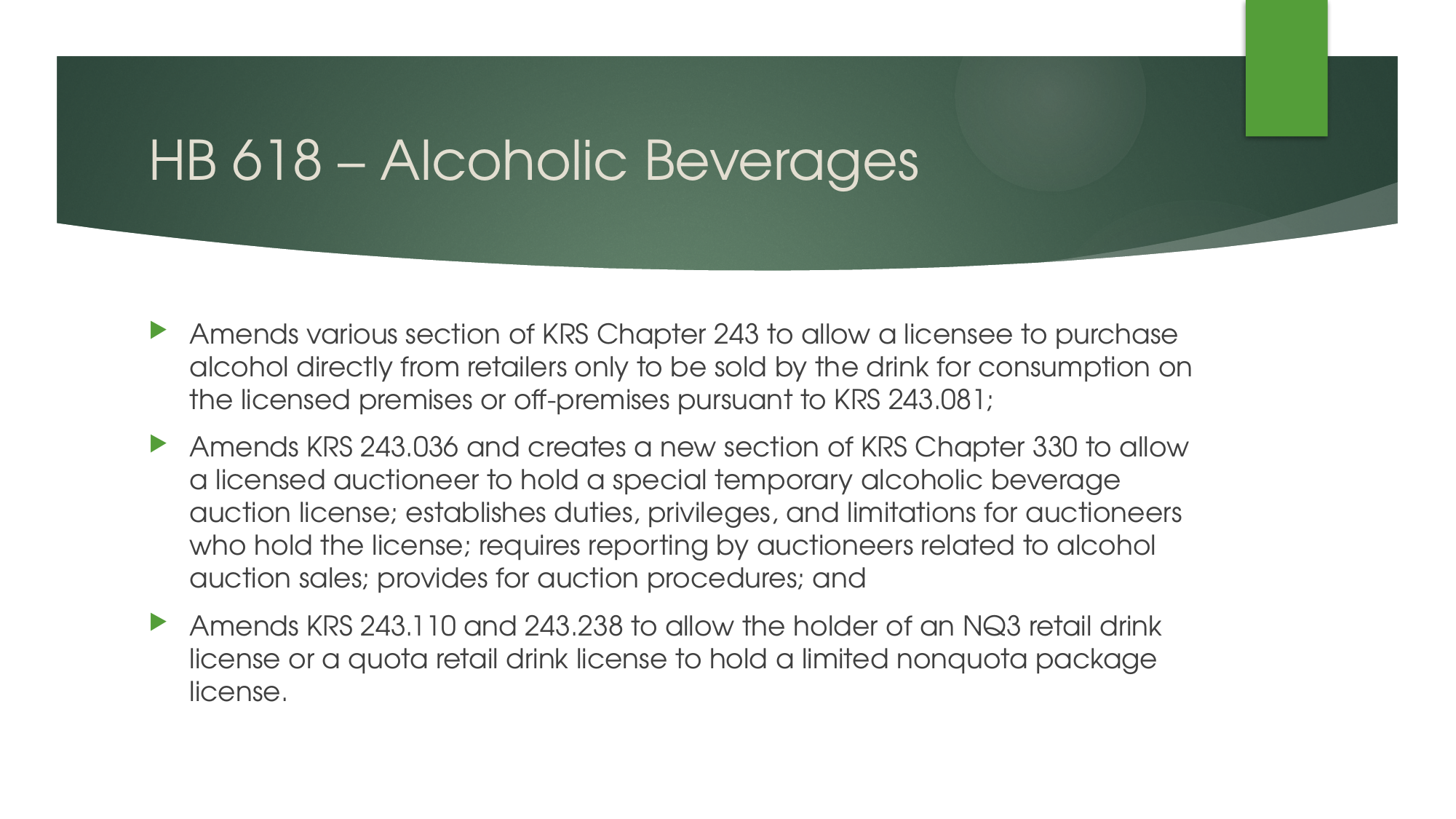

# HB 618 – Alcoholic Beverages
Amends various section of KRS Chapter 243 to allow a licensee to purchase alcohol directly from retailers only to be sold by the drink for consumption on the licensed premises or off-premises pursuant to KRS 243.081;
Amends KRS 243.036 and creates a new section of KRS Chapter 330 to allow a licensed auctioneer to hold a special temporary alcoholic beverage auction license; establishes duties, privileges, and limitations for auctioneers who hold the license; requires reporting by auctioneers related to alcohol auction sales; provides for auction procedures; and
Amends KRS 243.110 and 243.238 to allow the holder of an NQ3 retail drink license or a quota retail drink license to hold a limited nonquota package license.